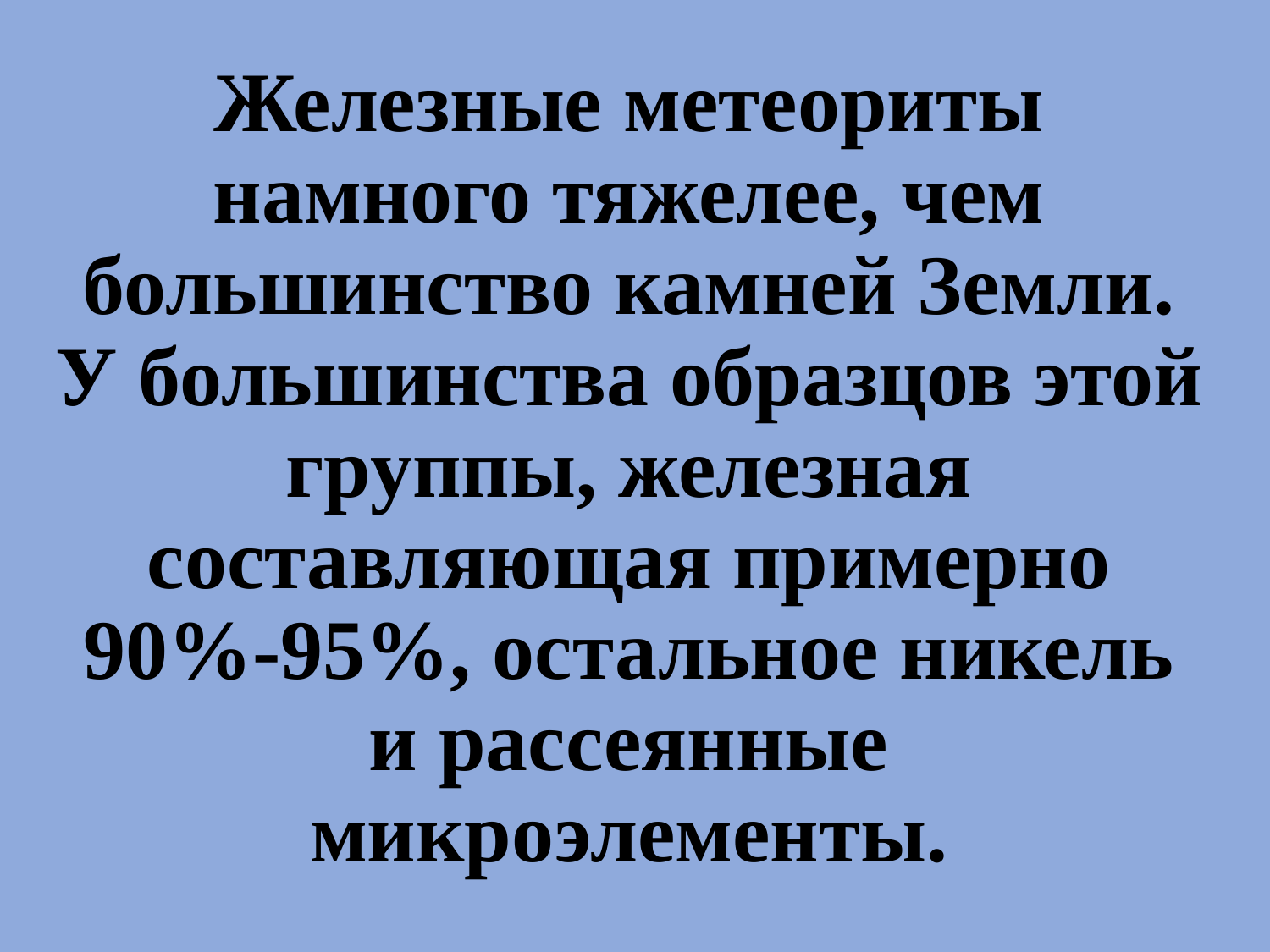

# Железные метеориты намного тяжелее, чем большинство камней Земли. У большинства образцов этой группы, железная составляющая примерно 90%-95%, остальное никель и рассеянные микроэлементы.